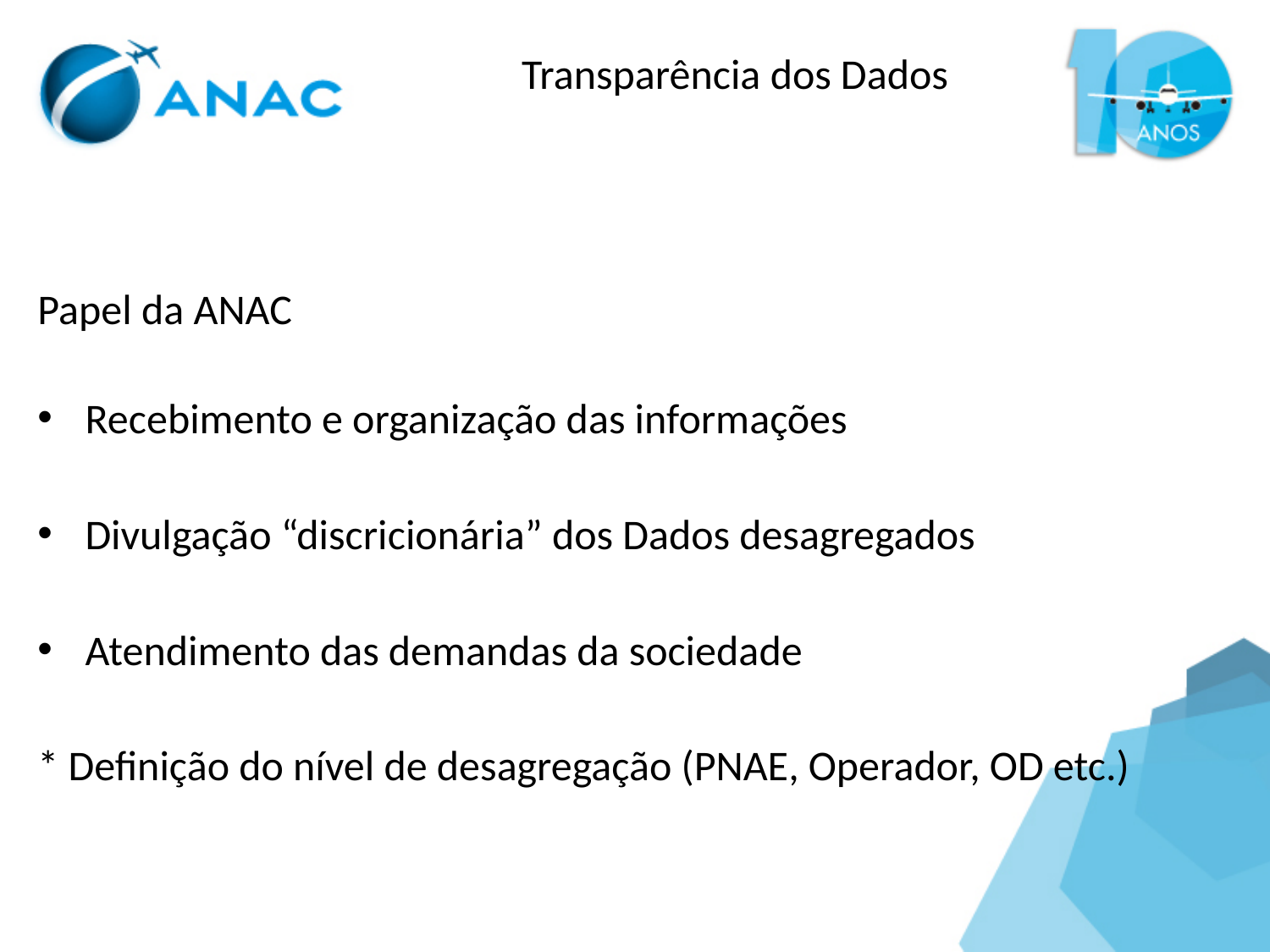

Transparência dos Dados
Papel da ANAC

Recebimento e organização das informações

Divulgação “discricionária” dos Dados desagregados

Atendimento das demandas da sociedade

* Definição do nível de desagregação (PNAE, Operador, OD etc.)